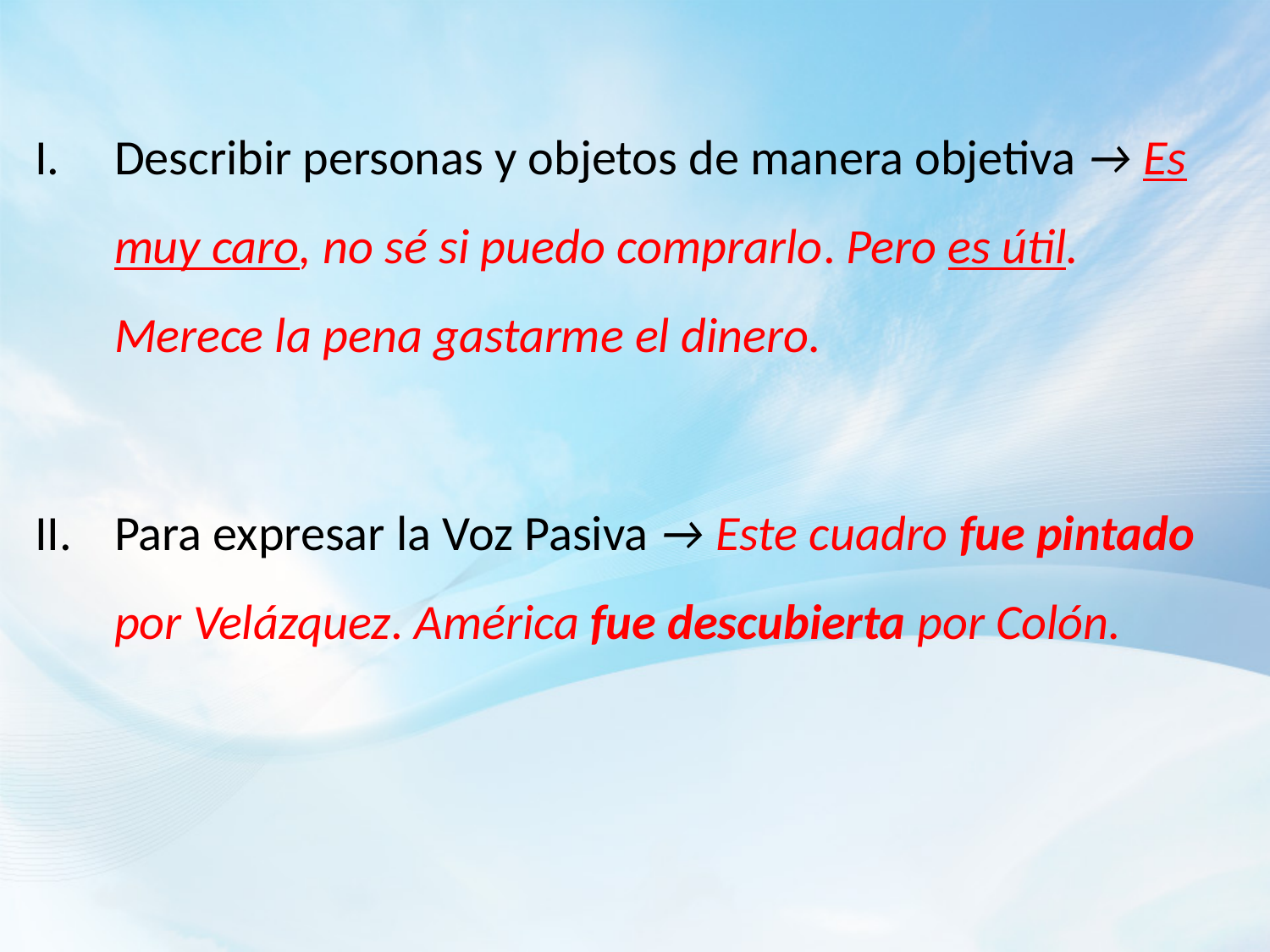

Describir personas y objetos de manera objetiva → Es muy caro, no sé si puedo comprarlo. Pero es útil. Merece la pena gastarme el dinero.

Para expresar la Voz Pasiva → Este cuadro fue pintado por Velázquez. América fue descubierta por Colón.